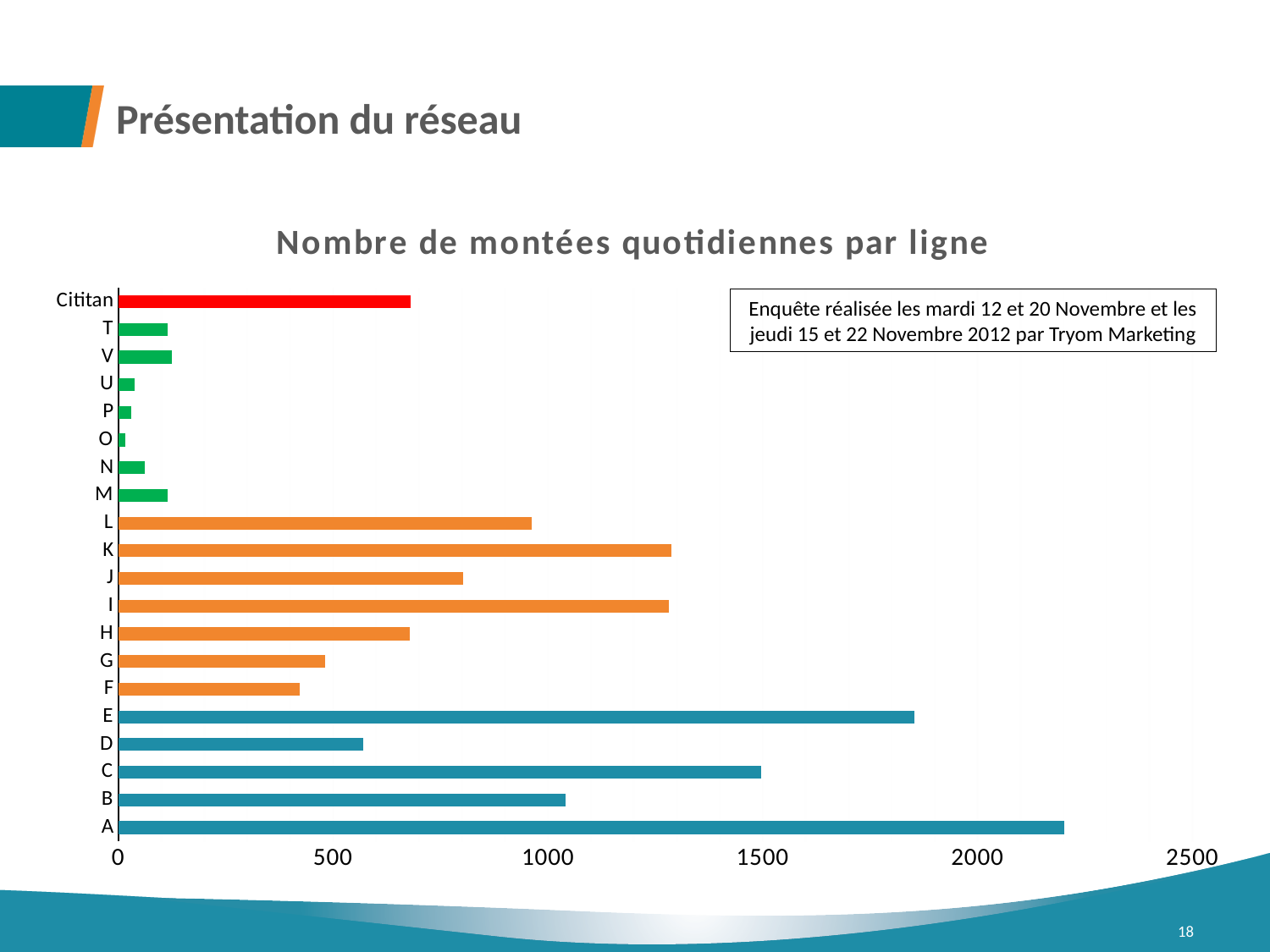

# Présentation du réseau

### Chart: Nombre de montées quotidiennes par ligne

| Category | Nombre de Montées |
|---|---|
| A | 2202.0 |
| B | 1041.0 |
| C | 1497.0 |
| D | 569.0 |
| E | 1854.0 |
| F | 423.0 |
| G | 481.0 |
| H | 679.0 |
| I | 1282.0 |
| J | 802.0 |
| K | 1288.0 |
| L | 963.0 |
| M | 114.0 |
| N | 62.0 |
| O | 17.0 |
| P | 30.0 |
| U | 38.0 |
| V | 124.0 |
| T | 115.0 |
| Cititan | 681.0 |
Enquête réalisée les mardi 12 et 20 Novembre et les jeudi 15 et 22 Novembre 2012 par Tryom Marketing
18